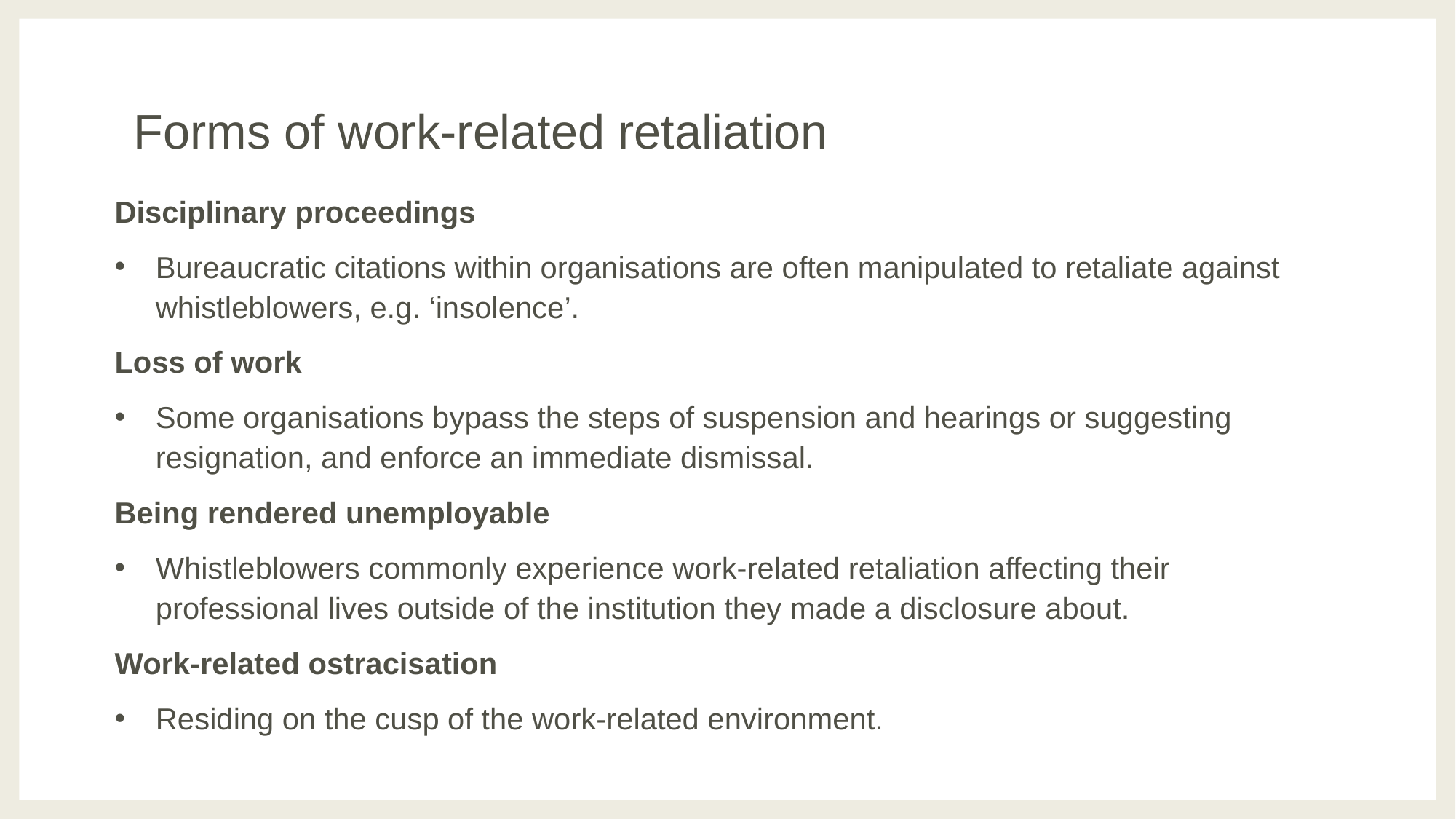

# Forms of work-related retaliation
Disciplinary proceedings
Bureaucratic citations within organisations are often manipulated to retaliate against whistleblowers, e.g. ‘insolence’.
Loss of work
Some organisations bypass the steps of suspension and hearings or suggesting resignation, and enforce an immediate dismissal.
Being rendered unemployable
Whistleblowers commonly experience work-related retaliation affecting their professional lives outside of the institution they made a disclosure about.
Work-related ostracisation
Residing on the cusp of the work-related environment.